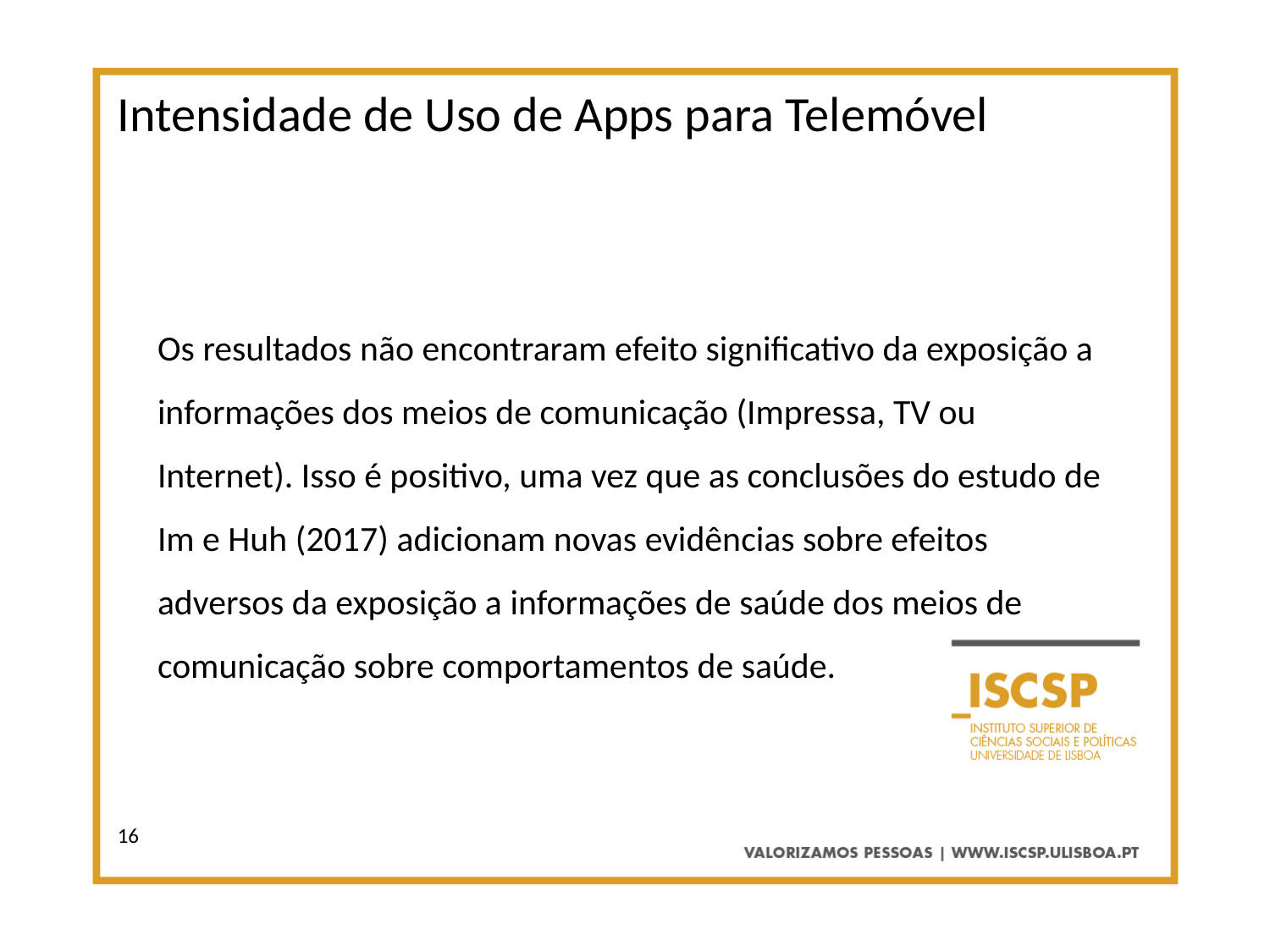

Intensidade de Uso de Apps para Telemóvel
Os resultados não encontraram efeito significativo da exposição a informações dos meios de comunicação (Impressa, TV ou Internet). Isso é positivo, uma vez que as conclusões do estudo de Im e Huh (2017) adicionam novas evidências sobre efeitos adversos da exposição a informações de saúde dos meios de comunicação sobre comportamentos de saúde.
16